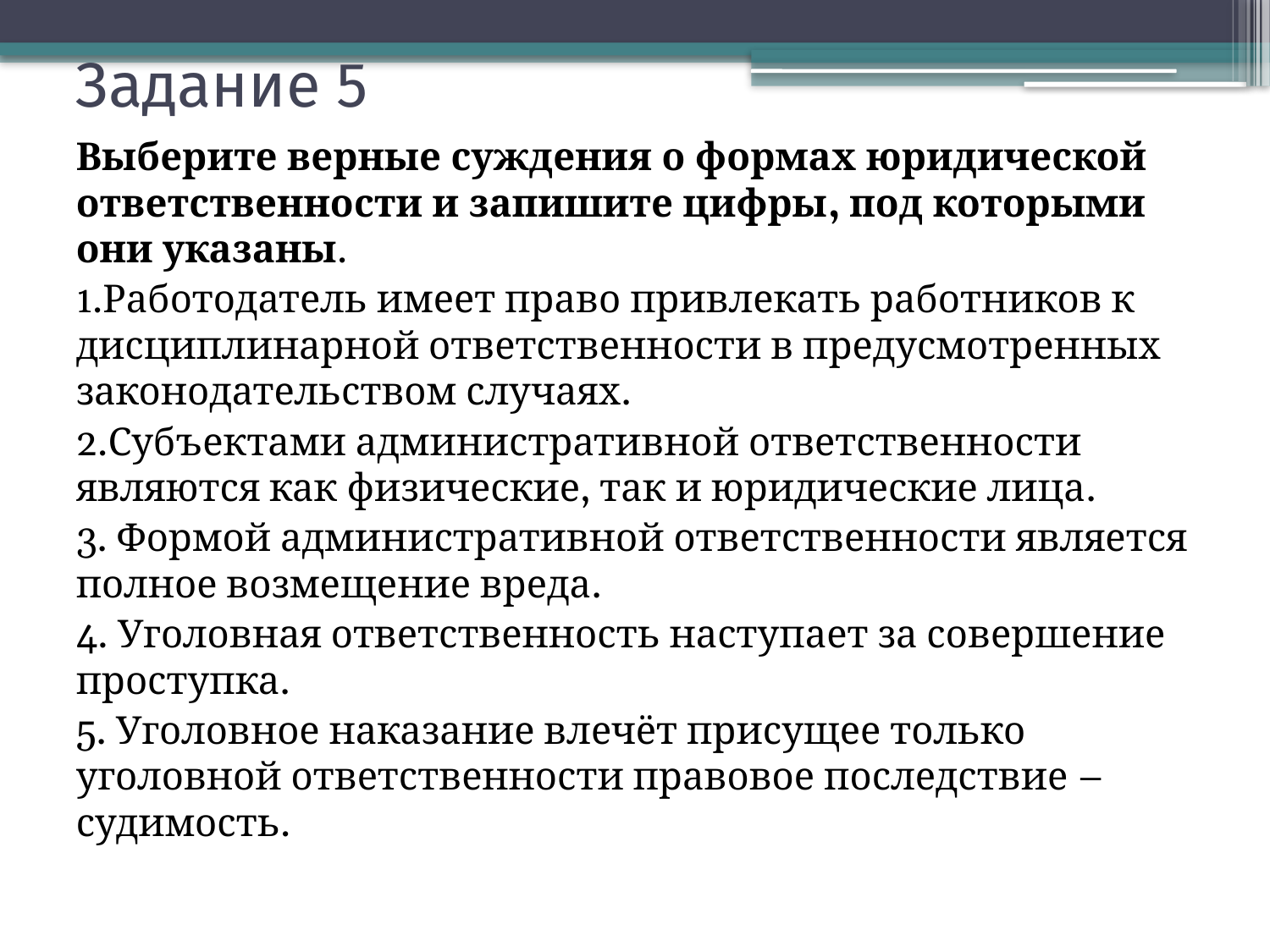

# Задание 5
Выберите верные суждения о формах юридической ответственности и запишите цифры, под которыми они указаны.
1.Работодатель имеет право привлекать работников к дисциплинарной ответственности в предусмотренных законодательством случаях.
2.Субъектами административной ответственности являются как физические, так и юридические лица.
3. Формой административной ответственности является полное возмещение вреда.
4. Уголовная ответственность наступает за совершение проступка.
5. Уголовное наказание влечёт присущее только уголовной ответственности правовое последствие – судимость.